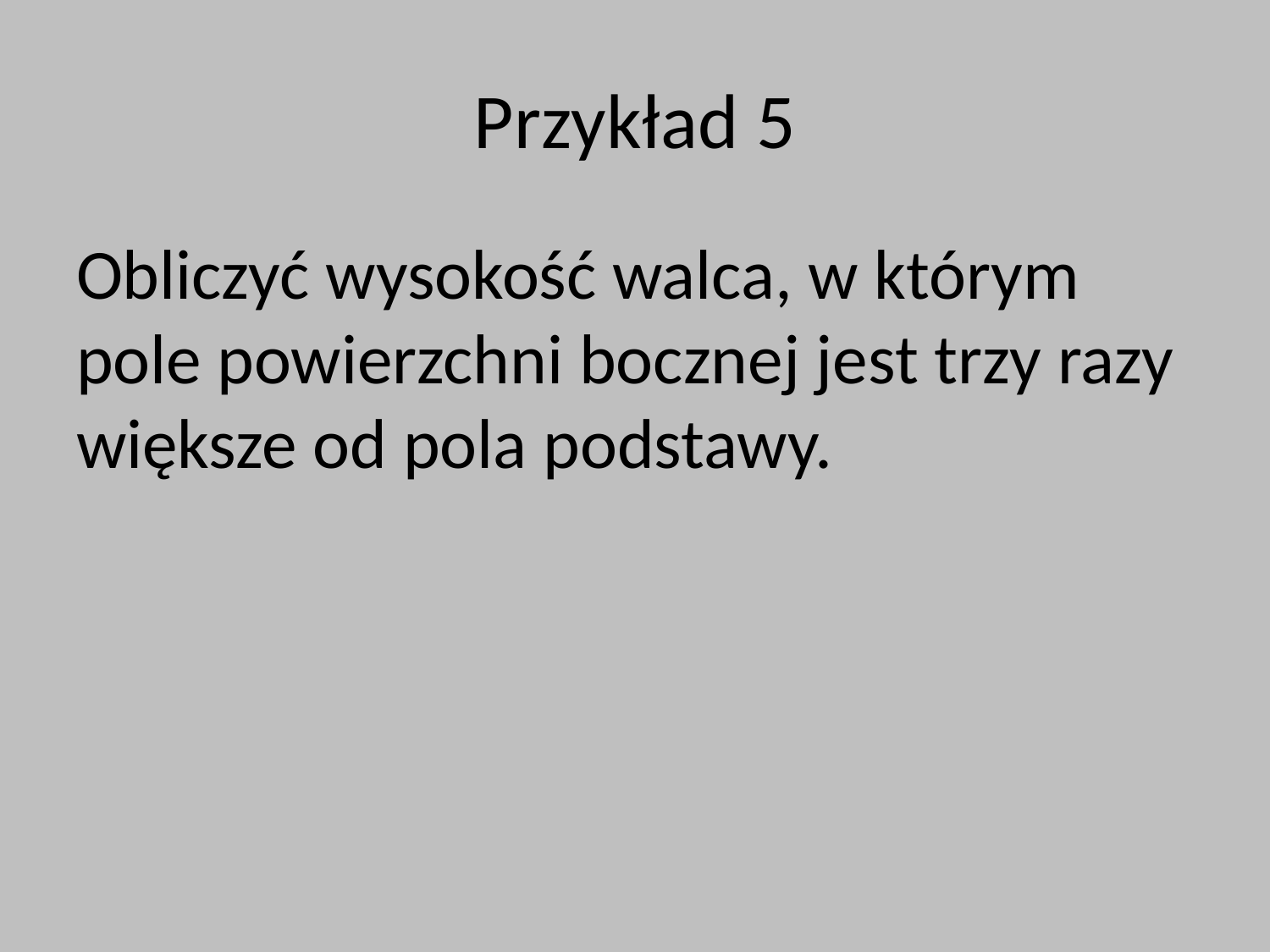

# Przykład 5
Obliczyć wysokość walca, w którym pole powierzchni bocznej jest trzy razy większe od pola podstawy.